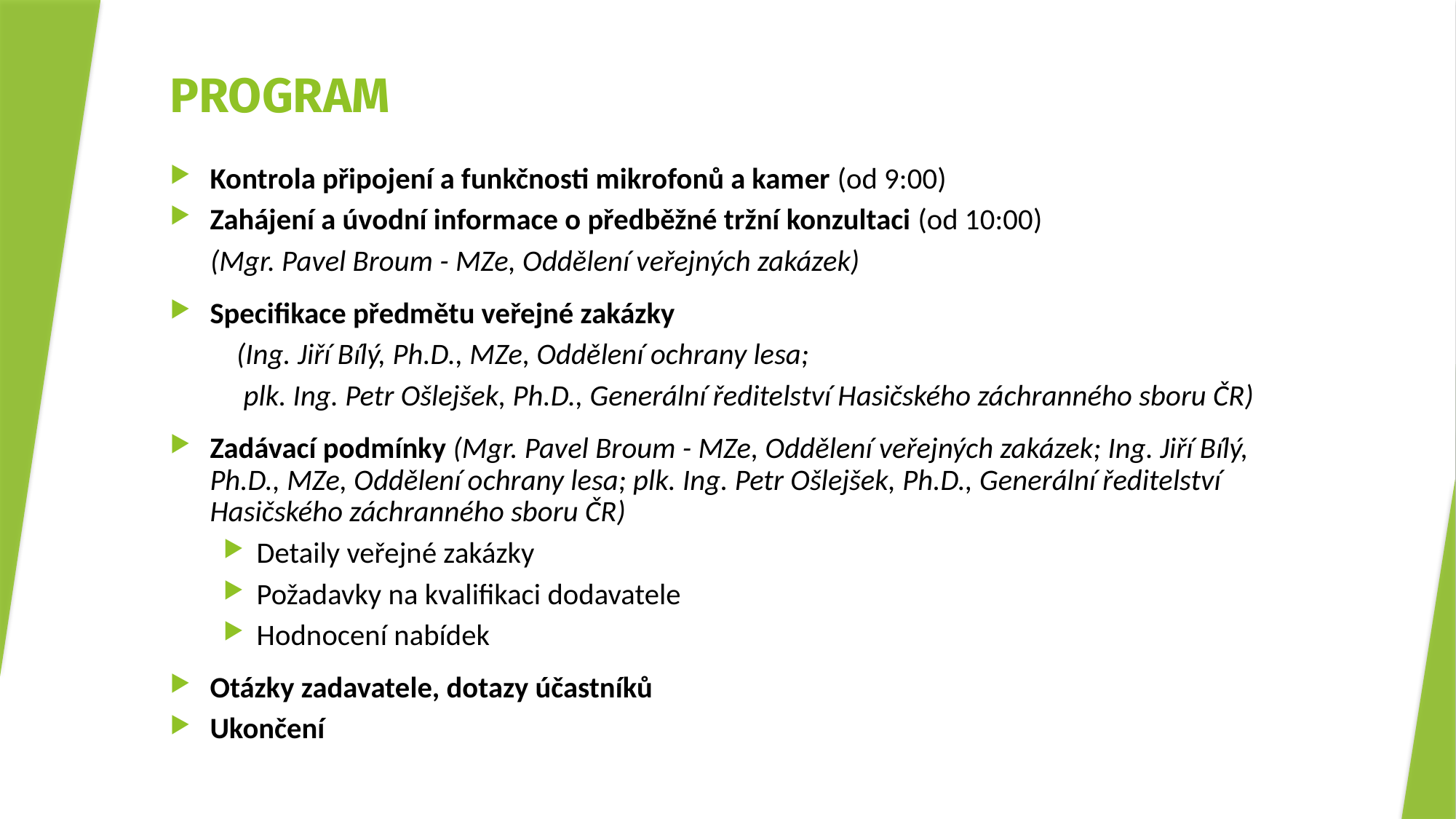

# PROGRAM
Kontrola připojení a funkčnosti mikrofonů a kamer (od 9:00)
Zahájení a úvodní informace o předběžné tržní konzultaci (od 10:00)
      (Mgr. Pavel Broum - MZe, Oddělení veřejných zakázek)
Specifikace předmětu veřejné zakázky
    	(Ing. Jiří Bílý, Ph.D., MZe, Oddělení ochrany lesa;
	 plk. Ing. Petr Ošlejšek, Ph.D., Generální ředitelství Hasičského záchranného sboru ČR)
Zadávací podmínky (Mgr. Pavel Broum - MZe, Oddělení veřejných zakázek; Ing. Jiří Bílý, Ph.D., MZe, Oddělení ochrany lesa; plk. Ing. Petr Ošlejšek, Ph.D., Generální ředitelství Hasičského záchranného sboru ČR)
Detaily veřejné zakázky
Požadavky na kvalifikaci dodavatele
Hodnocení nabídek
Otázky zadavatele, dotazy účastníků
Ukončení